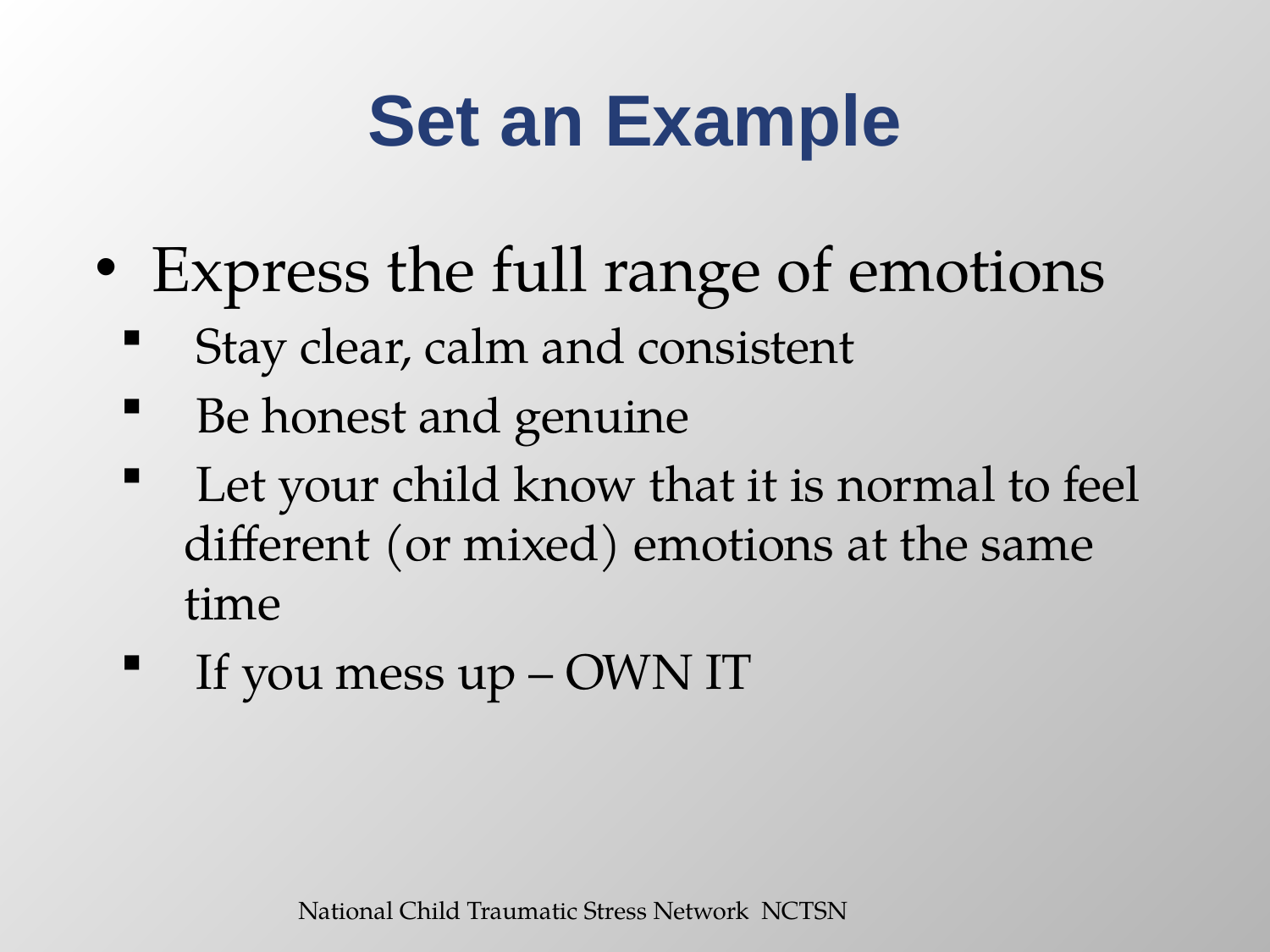

# Set an Example
Express the full range of emotions
 Stay clear, calm and consistent
 Be honest and genuine
 Let your child know that it is normal to feel different (or mixed) emotions at the same time
 If you mess up – OWN IT
National Child Traumatic Stress Network  NCTSN